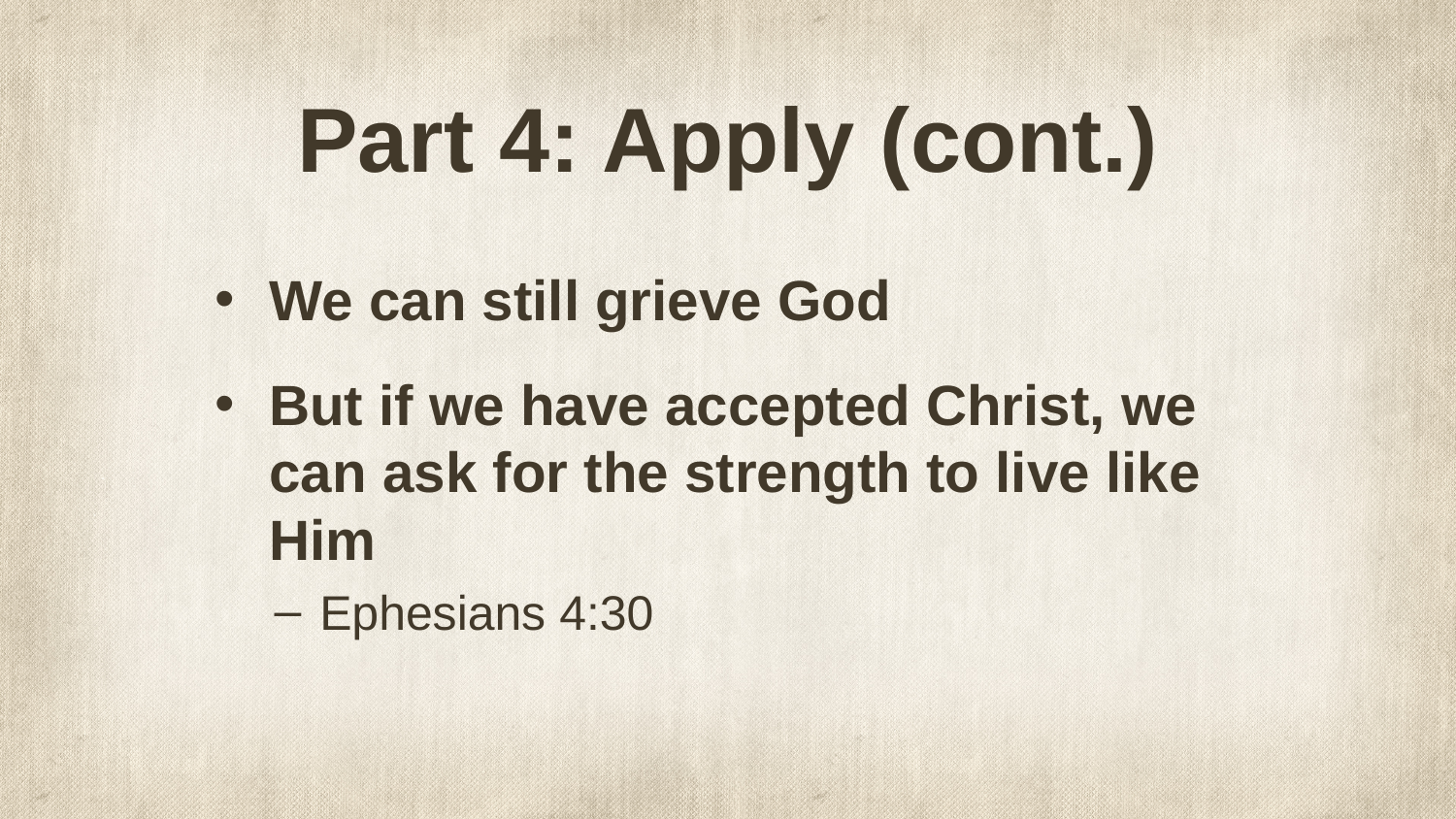

# Part 4: Apply (cont.)
We can still grieve God
But if we have accepted Christ, we can ask for the strength to live like Him
Ephesians 4:30